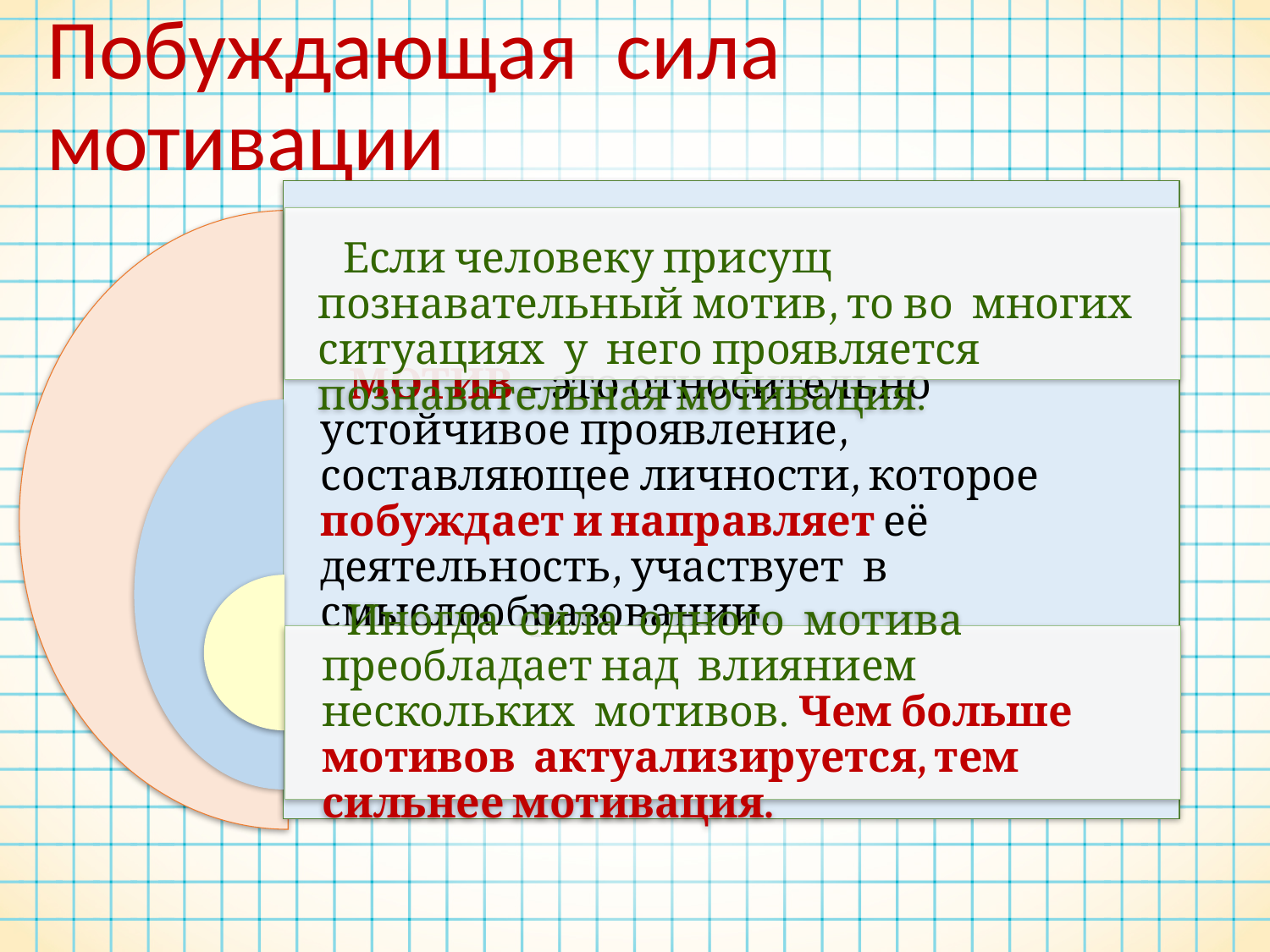

# Побуждающая  сила  мотивации
   МОТИВ – это относительно устойчивое проявление,    составляющее личности, которое побуждает и направляет её деятельность, участвует  в  смыслообразовании.

Если человеку присущ познавательный мотив, то во  многих  ситуациях  у  него проявляется познавательная мотивация.

Иногда  сила  одного  мотива  преобладает над  влиянием  нескольких  мотивов. Чем больше  мотивов  актуализируется, тем сильнее мотивация.